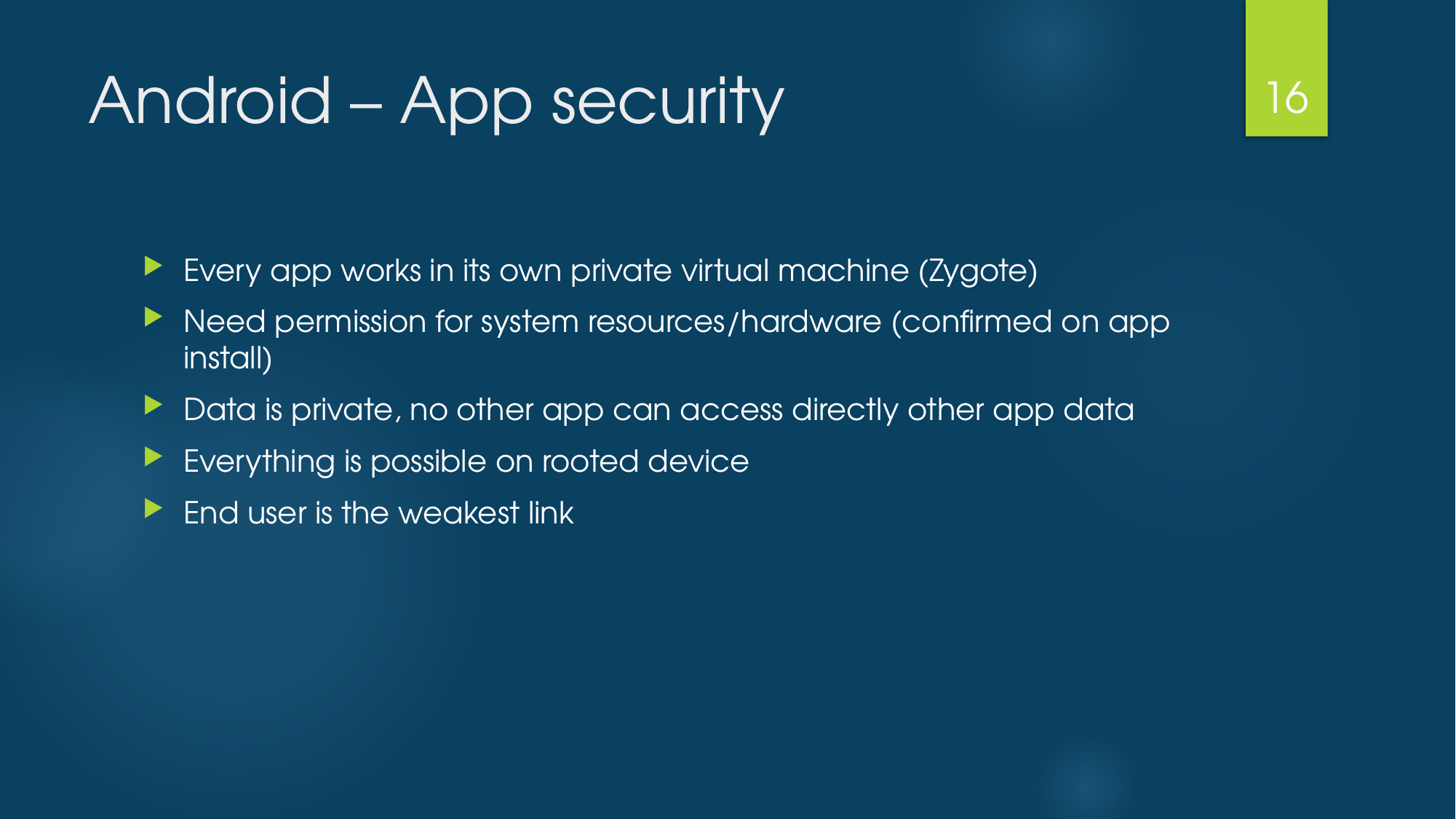

16
# Android – App security
Every app works in its own private virtual machine (Zygote)
Need permission for system resources/hardware (confirmed on app install)
Data is private, no other app can access directly other app data
Everything is possible on rooted device
End user is the weakest link